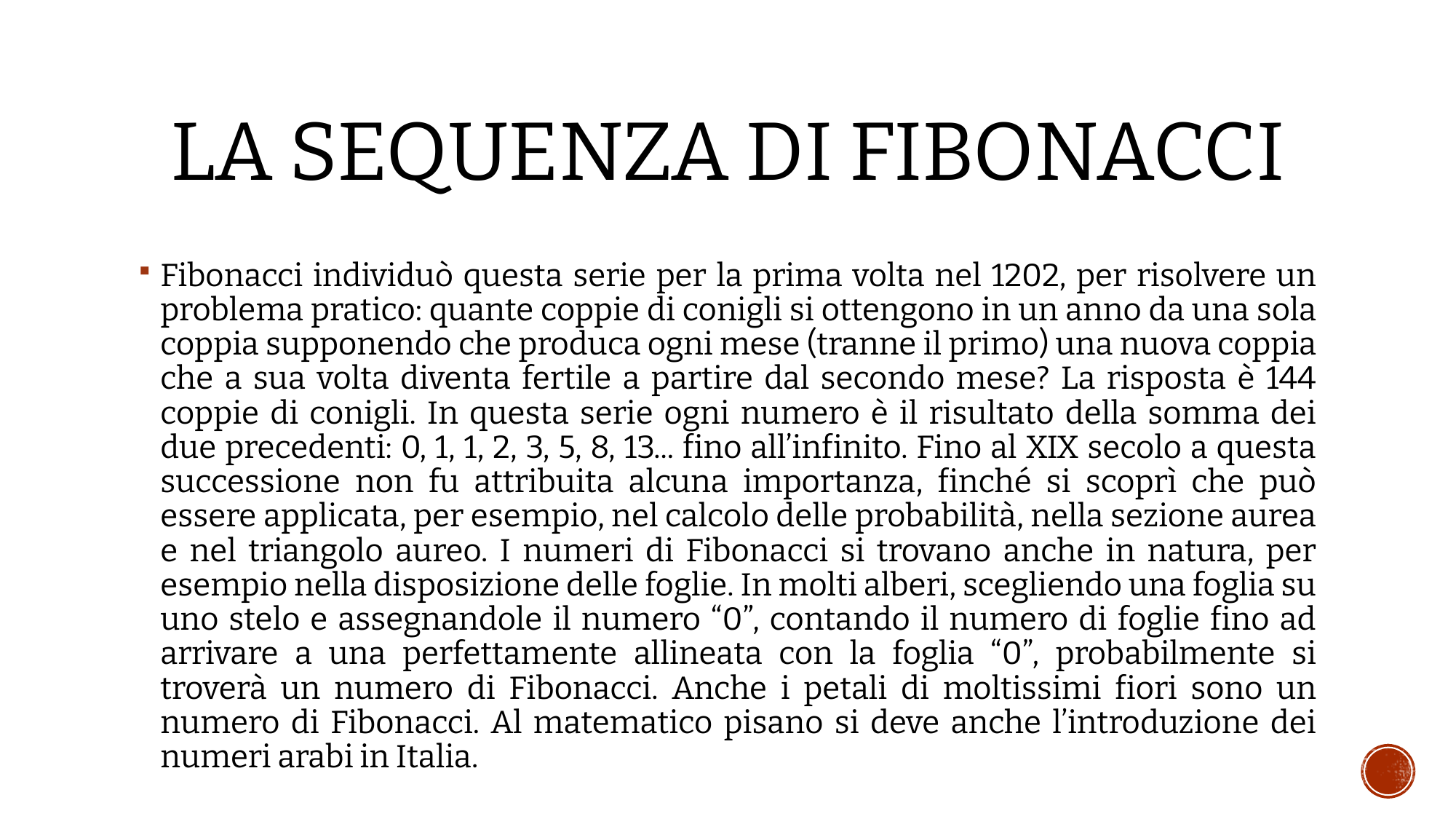

# La sequenza di fibonacci
Fibonacci individuò questa serie per la prima volta nel 1202, per risolvere un problema pratico: quante coppie di conigli si ottengono in un anno da una sola coppia supponendo che produca ogni mese (tranne il primo) una nuova coppia che a sua volta diventa fertile a partire dal secondo mese? La risposta è 144 coppie di conigli. In questa serie ogni numero è il risultato della somma dei due precedenti: 0, 1, 1, 2, 3, 5, 8, 13... fino all’infinito. Fino al XIX secolo a questa successione non fu attribuita alcuna importanza, finché si scoprì che può essere applicata, per esempio, nel calcolo delle probabilità, nella sezione aurea e nel triangolo aureo. I numeri di Fibonacci si trovano anche in natura, per esempio nella disposizione delle foglie. In molti alberi, scegliendo una foglia su uno stelo e assegnandole il numero “0”, contando il numero di foglie fino ad arrivare a una perfettamente allineata con la foglia “0”, probabilmente si troverà un numero di Fibonacci. Anche i petali di moltissimi fiori sono un numero di Fibonacci. Al matematico pisano si deve anche l’introduzione dei numeri arabi in Italia.